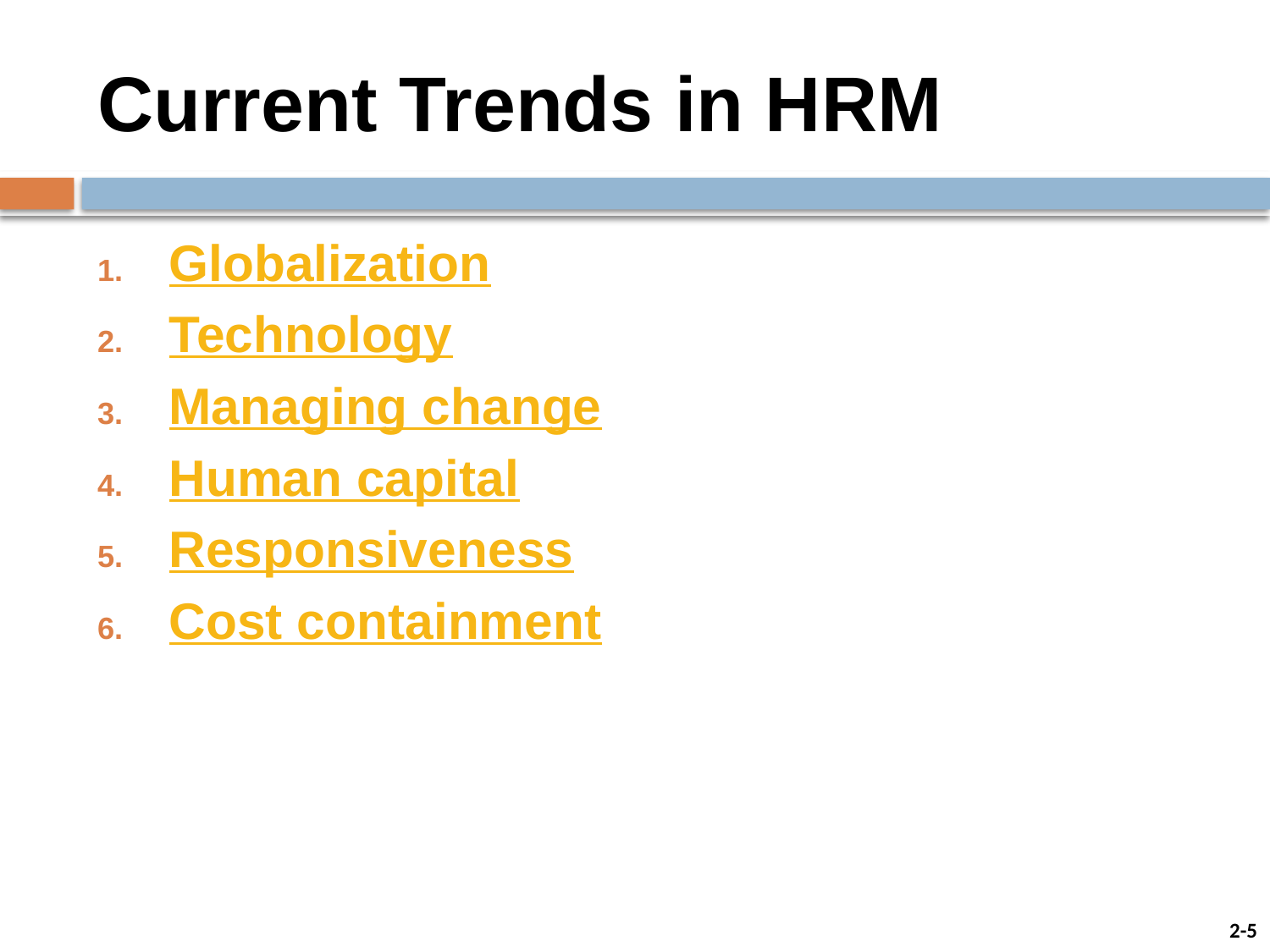

# Current Trends in HRM
Globalization
Technology
Managing change
Human capital
Responsiveness
Cost containment